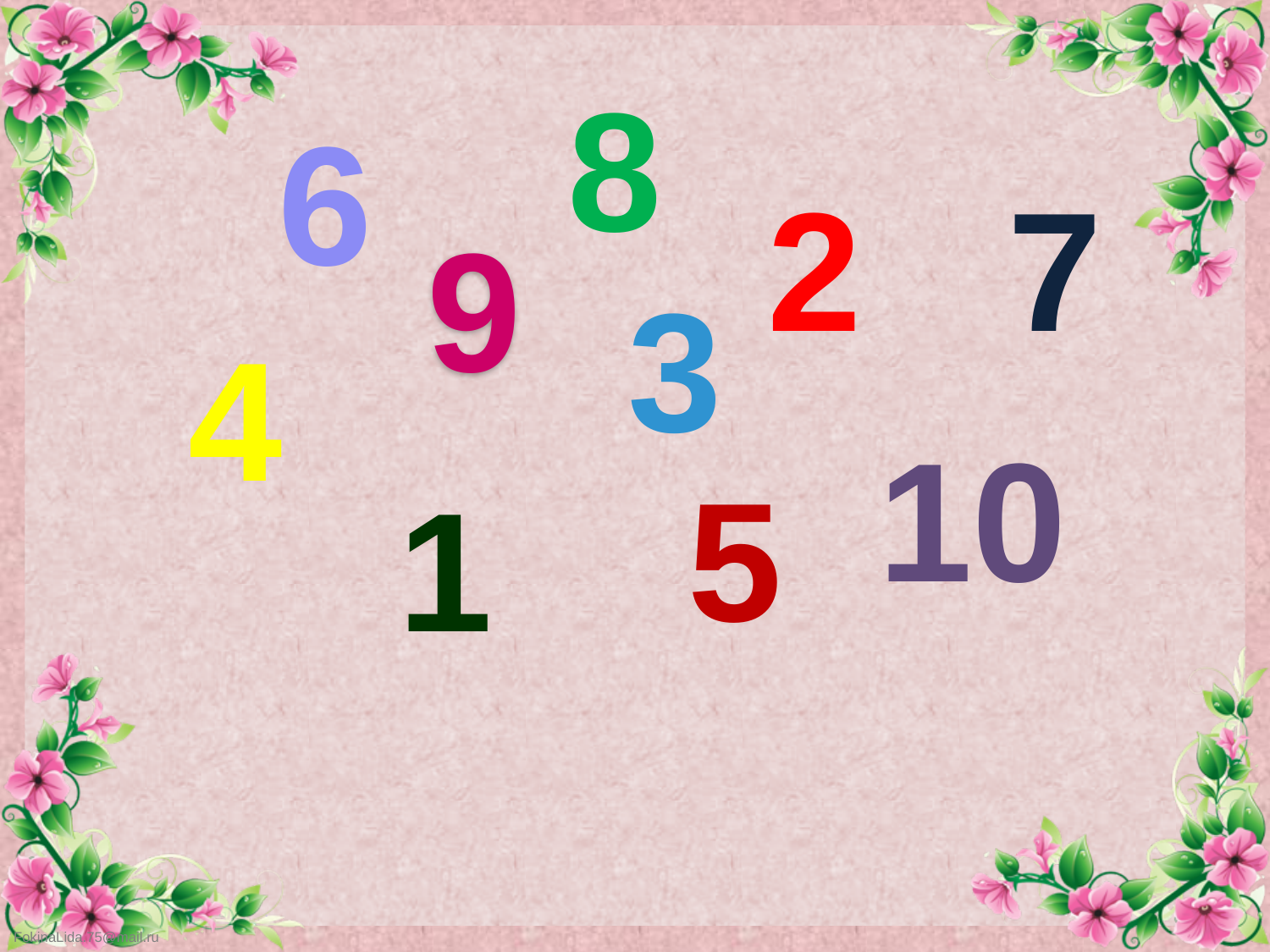

8
6
2
7
9
3
4
10
5
1